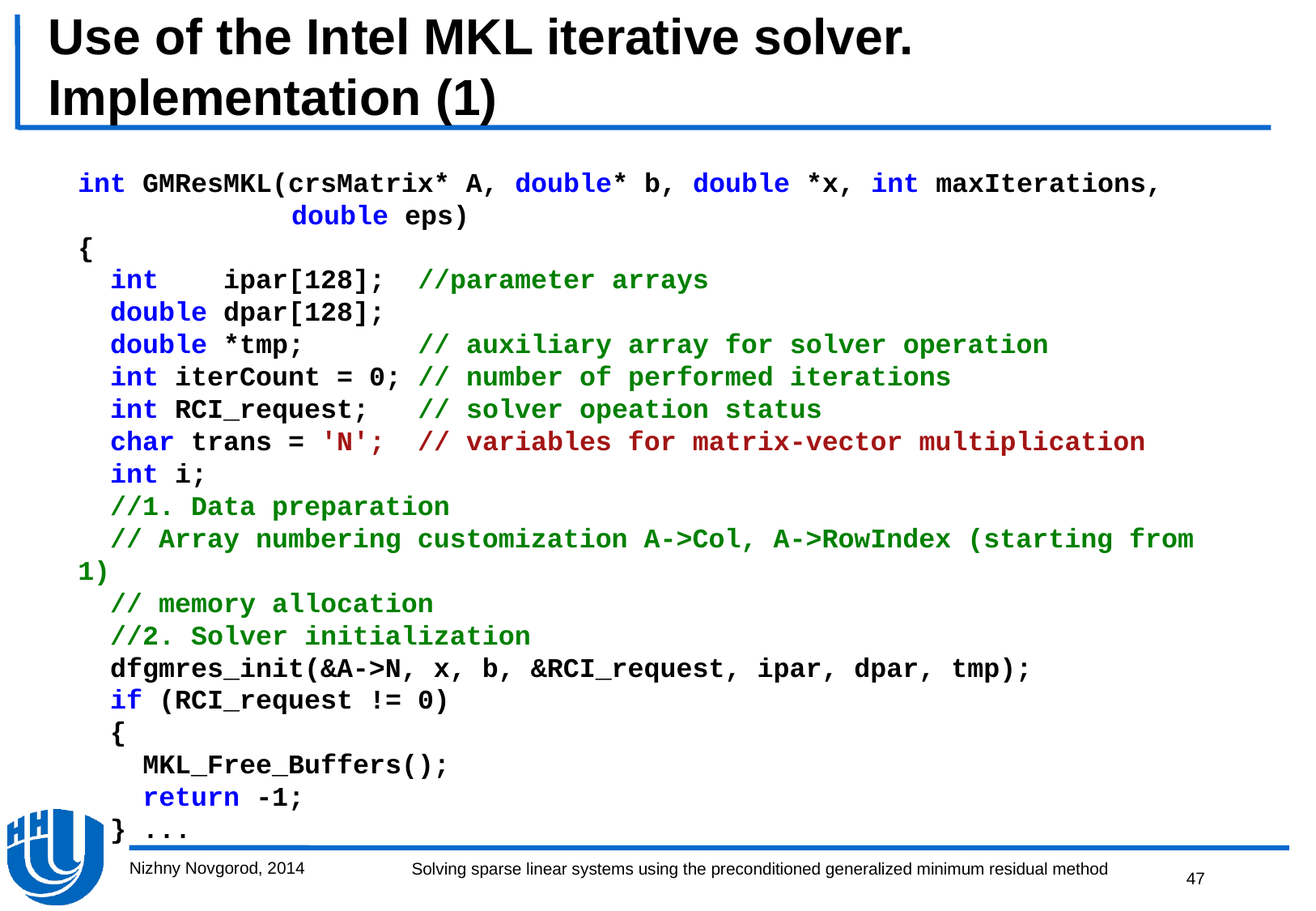

# Use of the Intel MKL iterative solver. Implementation (1)
int GMResMKL(crsMatrix* A, double* b, double *x, int maxIterations, double eps)
{
  int    ipar[128];  //parameter arrays
  double dpar[128];
  double *tmp;       // auxiliary array for solver operation
  int iterCount = 0; // number of performed iterations
  int RCI_request;   // solver opeation status
  char trans = 'N';  // variables for matrix-vector multiplication
  int i;
  //1. Data preparation
  // Array numbering customization A->Col, A->RowIndex (starting from 1)
  // memory allocation
  //2. Solver initialization
  dfgmres_init(&A->N, x, b, &RCI_request, ipar, dpar, tmp);
  if (RCI_request != 0)
  {
    MKL_Free_Buffers();
    return -1;
  } ...

Nizhny Novgorod, 2014
47
Solving sparse linear systems using the preconditioned generalized minimum residual method